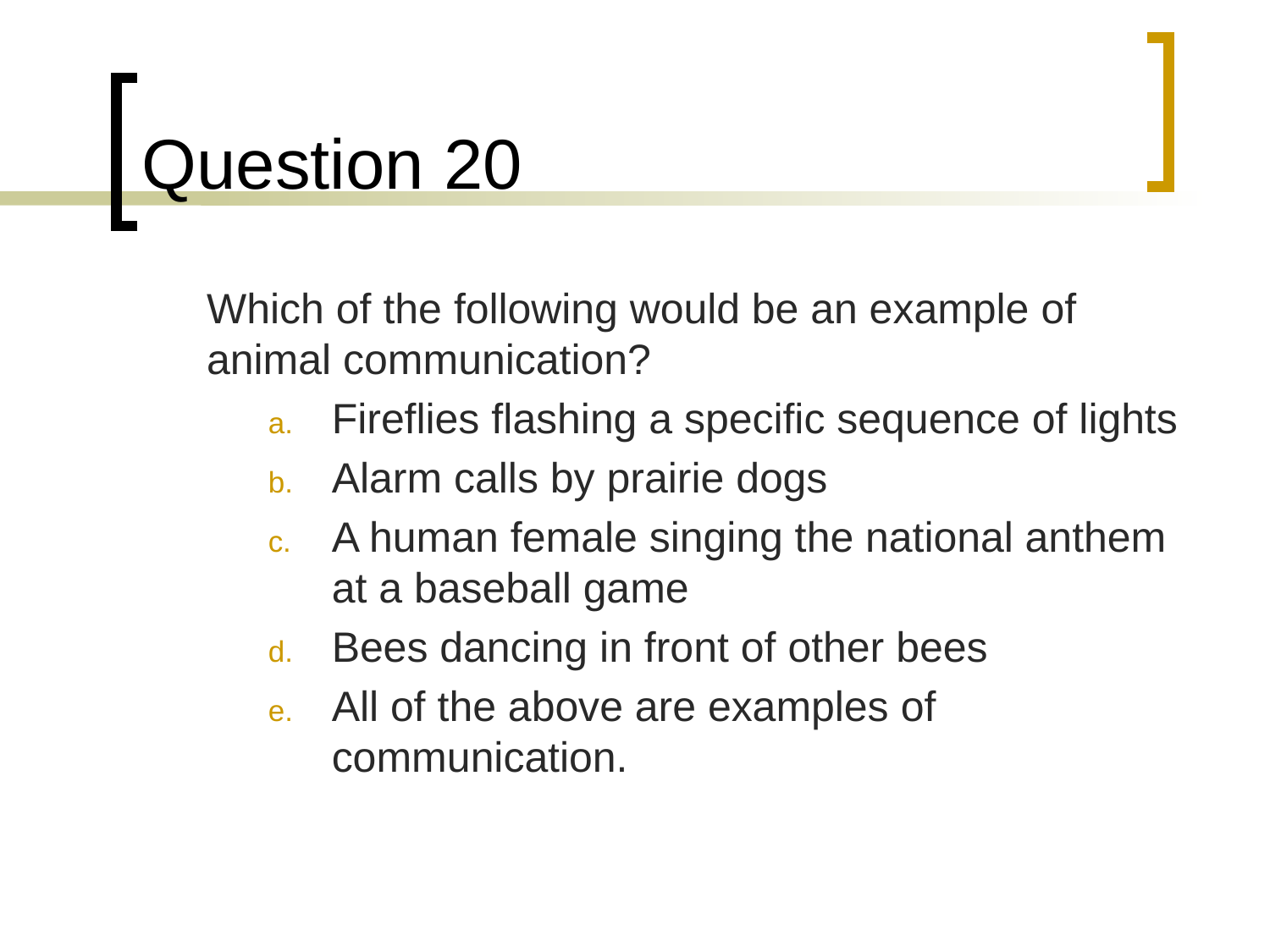

# Question 20
	Which of the following would be an example of animal communication?
Fireflies flashing a specific sequence of lights
Alarm calls by prairie dogs
A human female singing the national anthem at a baseball game
Bees dancing in front of other bees
All of the above are examples of communication.